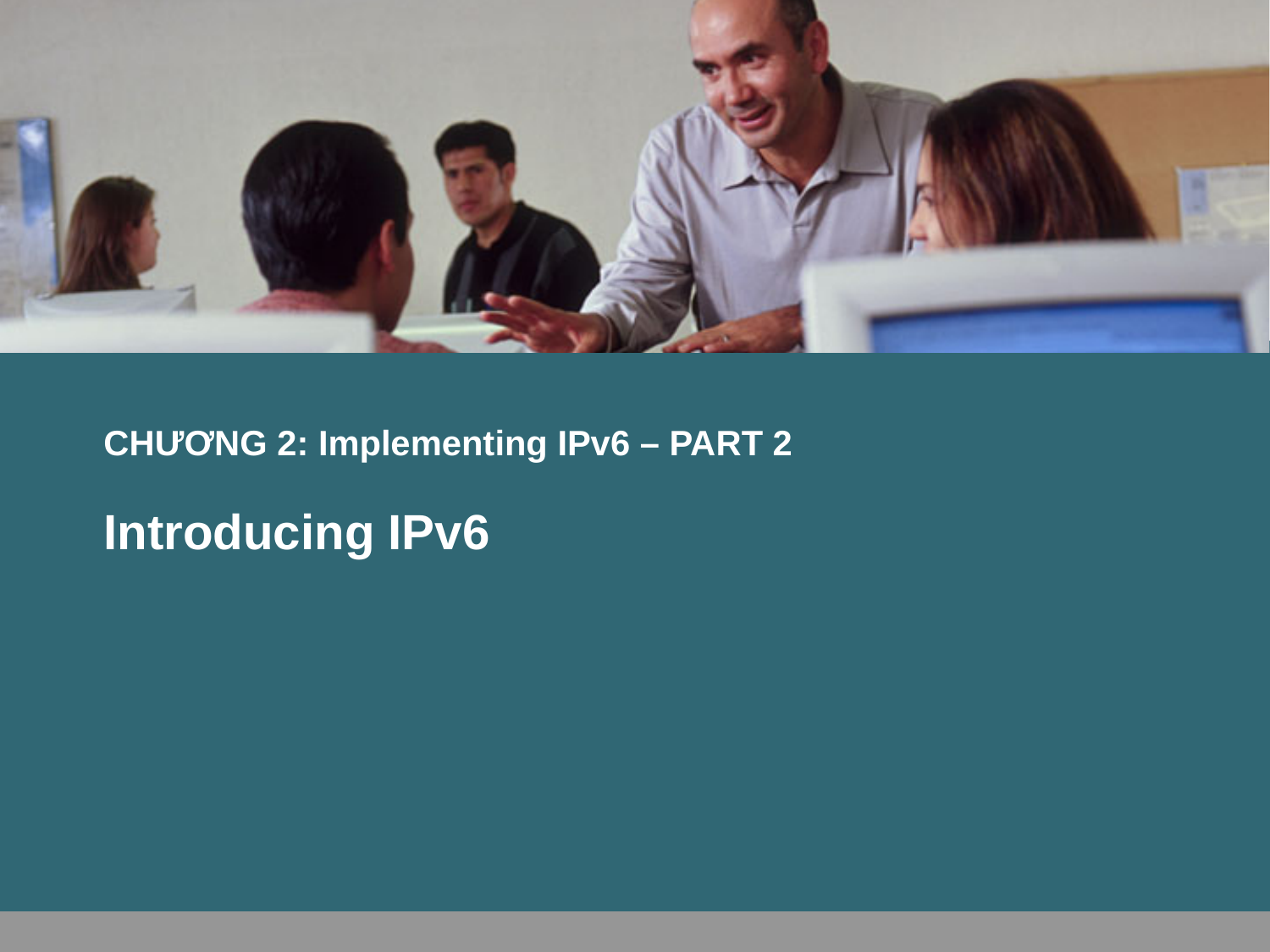

# CHƯƠNG 2: Implementing IPv6 – PART 2
Introducing IPv6